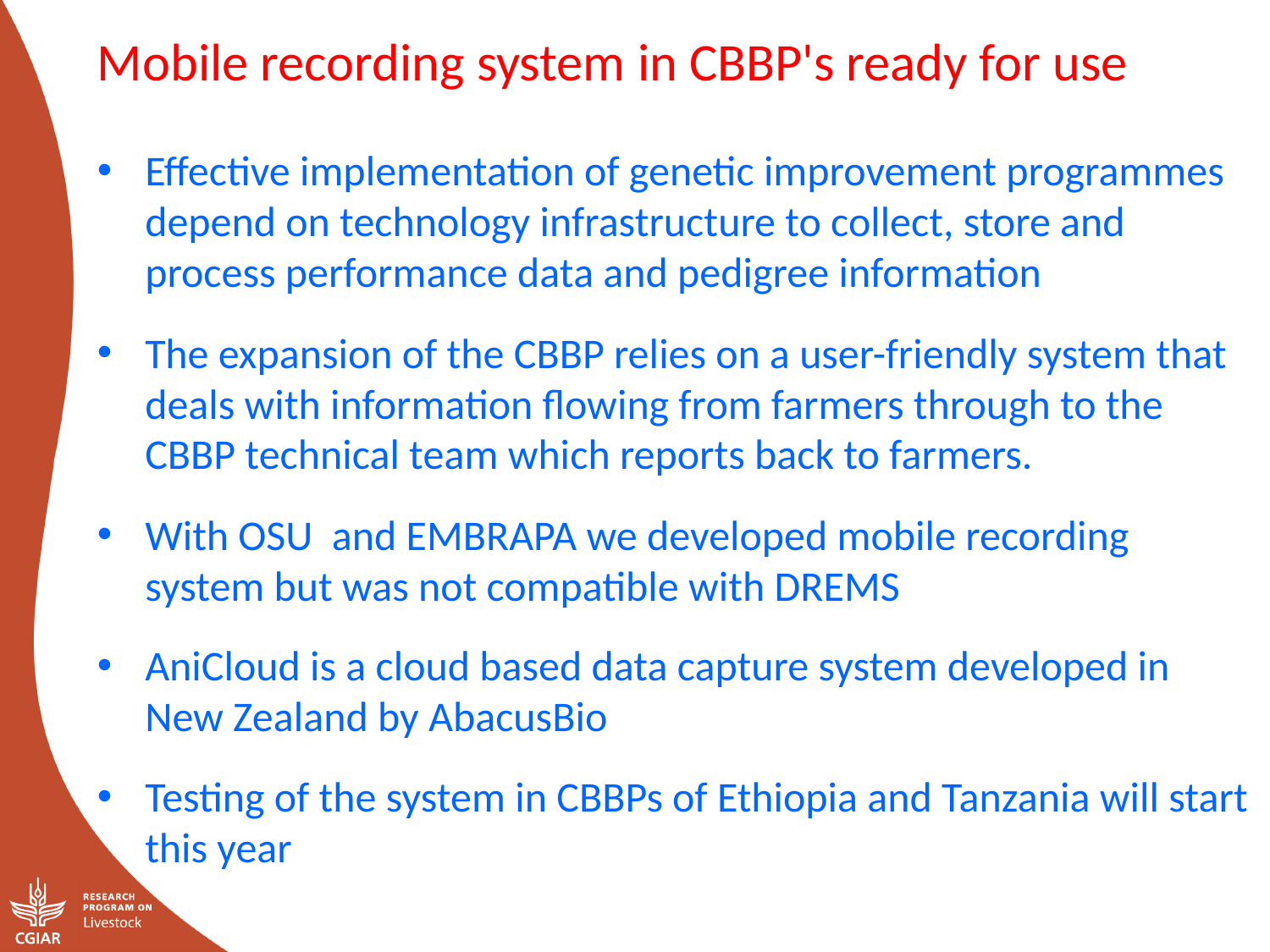

Mobile recording system in CBBP's ready for use
Effective implementation of genetic improvement programmes depend on technology infrastructure to collect, store and process performance data and pedigree information
The expansion of the CBBP relies on a user-friendly system that deals with information flowing from farmers through to the CBBP technical team which reports back to farmers.
With OSU  and EMBRAPA we developed mobile recording system but was not compatible with DREMS
AniCloud is a cloud based data capture system developed in New Zealand by AbacusBio
Testing of the system in CBBPs of Ethiopia and Tanzania will start this year